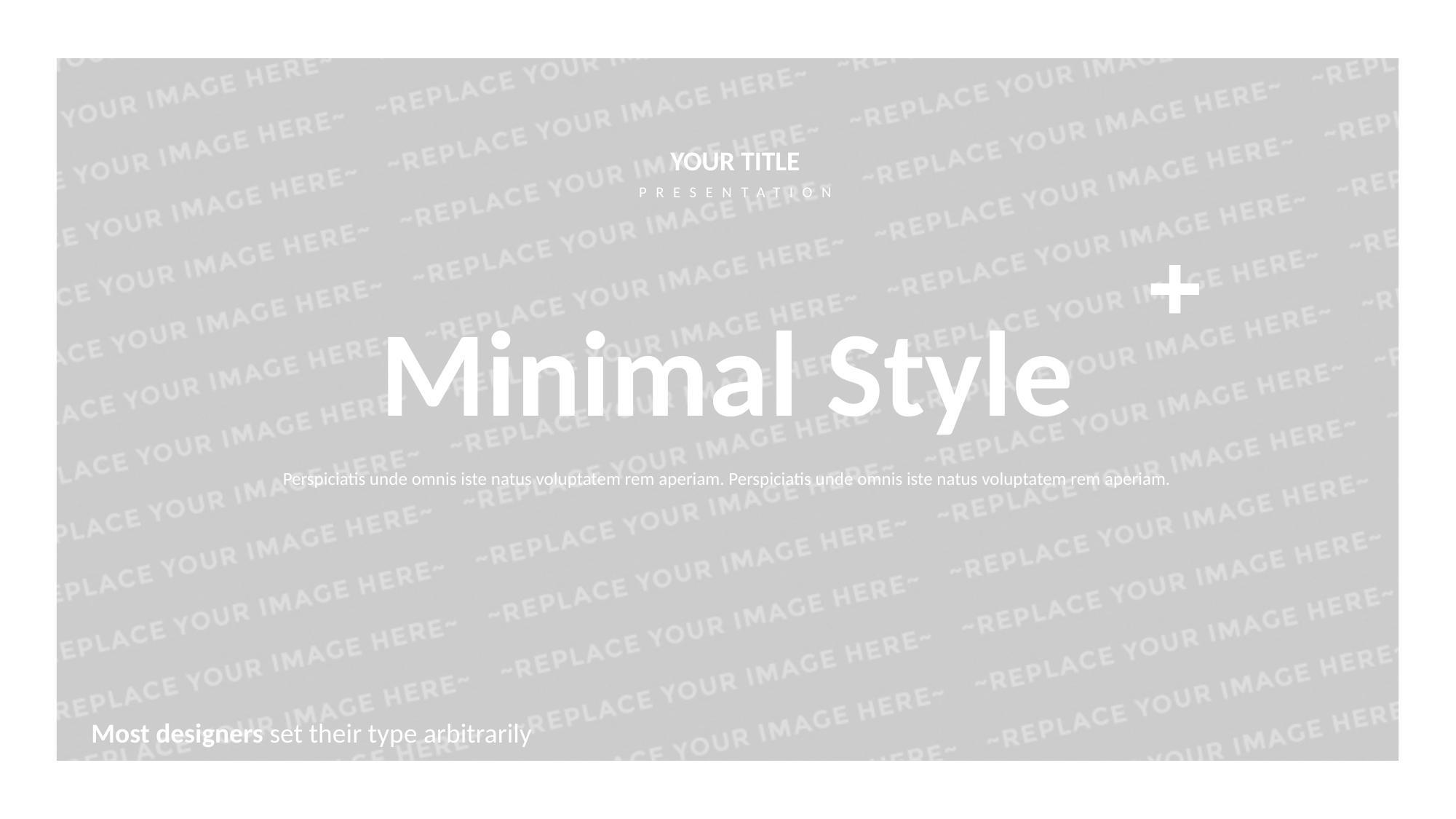

YOUR TITLE
PRESENTATION

Minimal Style
Perspiciatis unde omnis iste natus voluptatem rem aperiam. Perspiciatis unde omnis iste natus voluptatem rem aperiam.
Most designers set their type arbitrarily